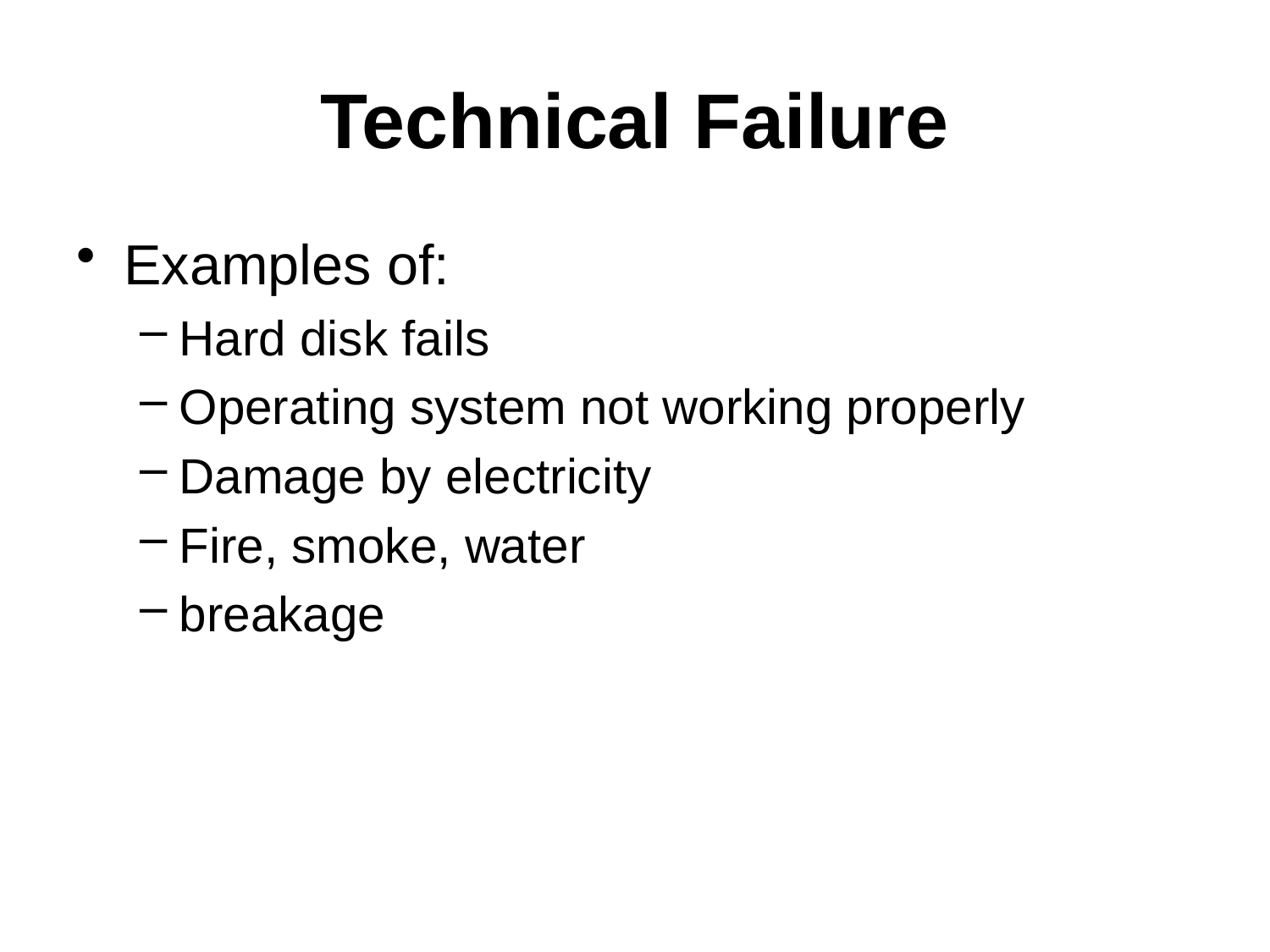

# Technical Failure
Examples of:
Hard disk fails
Operating system not working properly
Damage by electricity
Fire, smoke, water
breakage